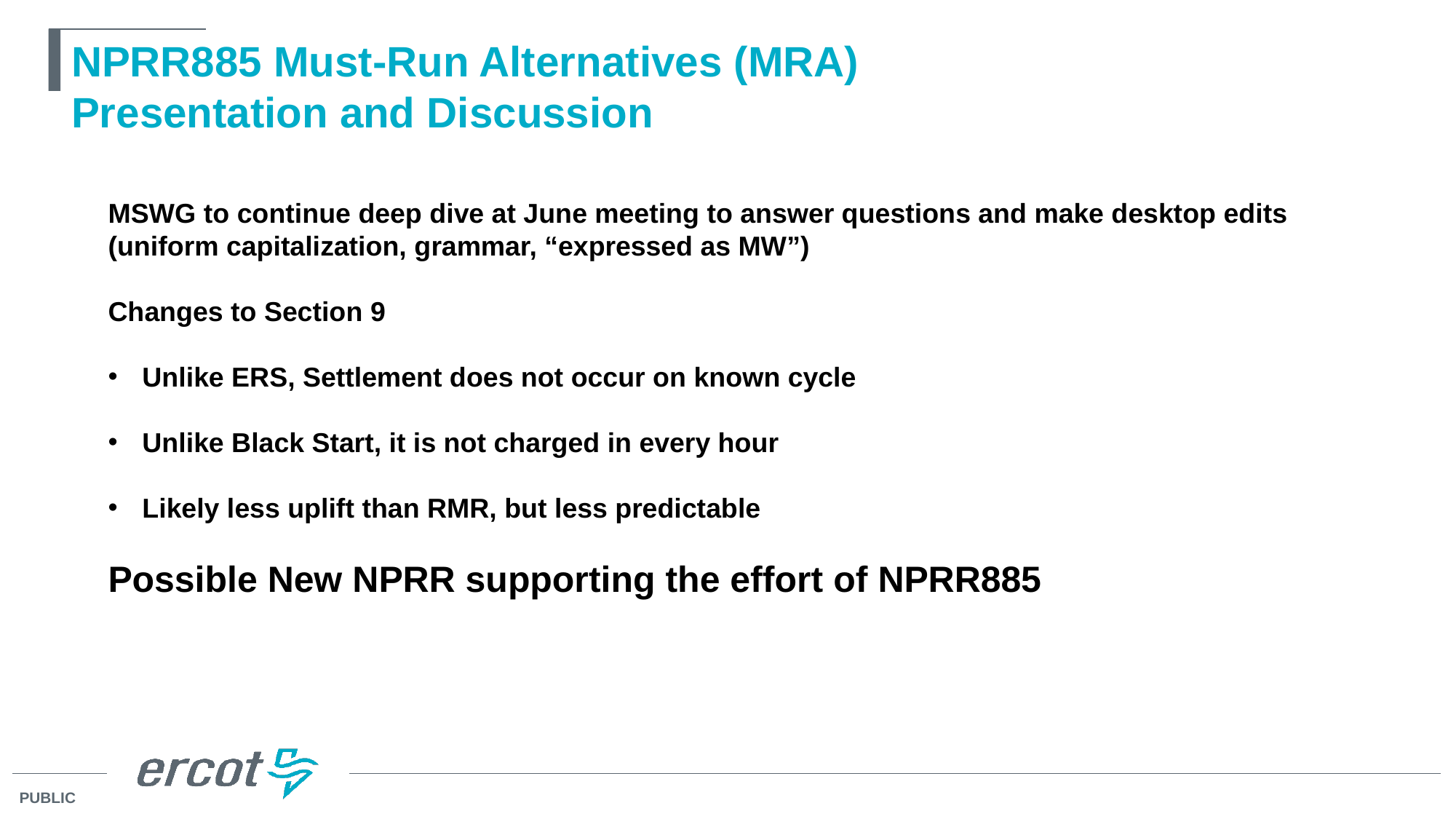

# NPRR885 Must-Run Alternatives (MRA) Presentation and Discussion

MSWG to continue deep dive at June meeting to answer questions and make desktop edits (uniform capitalization, grammar, “expressed as MW”)

Changes to Section 9

Unlike ERS, Settlement does not occur on known cycle

Unlike Black Start, it is not charged in every hour

Likely less uplift than RMR, but less predictable

Possible New NPRR supporting the effort of NPRR885